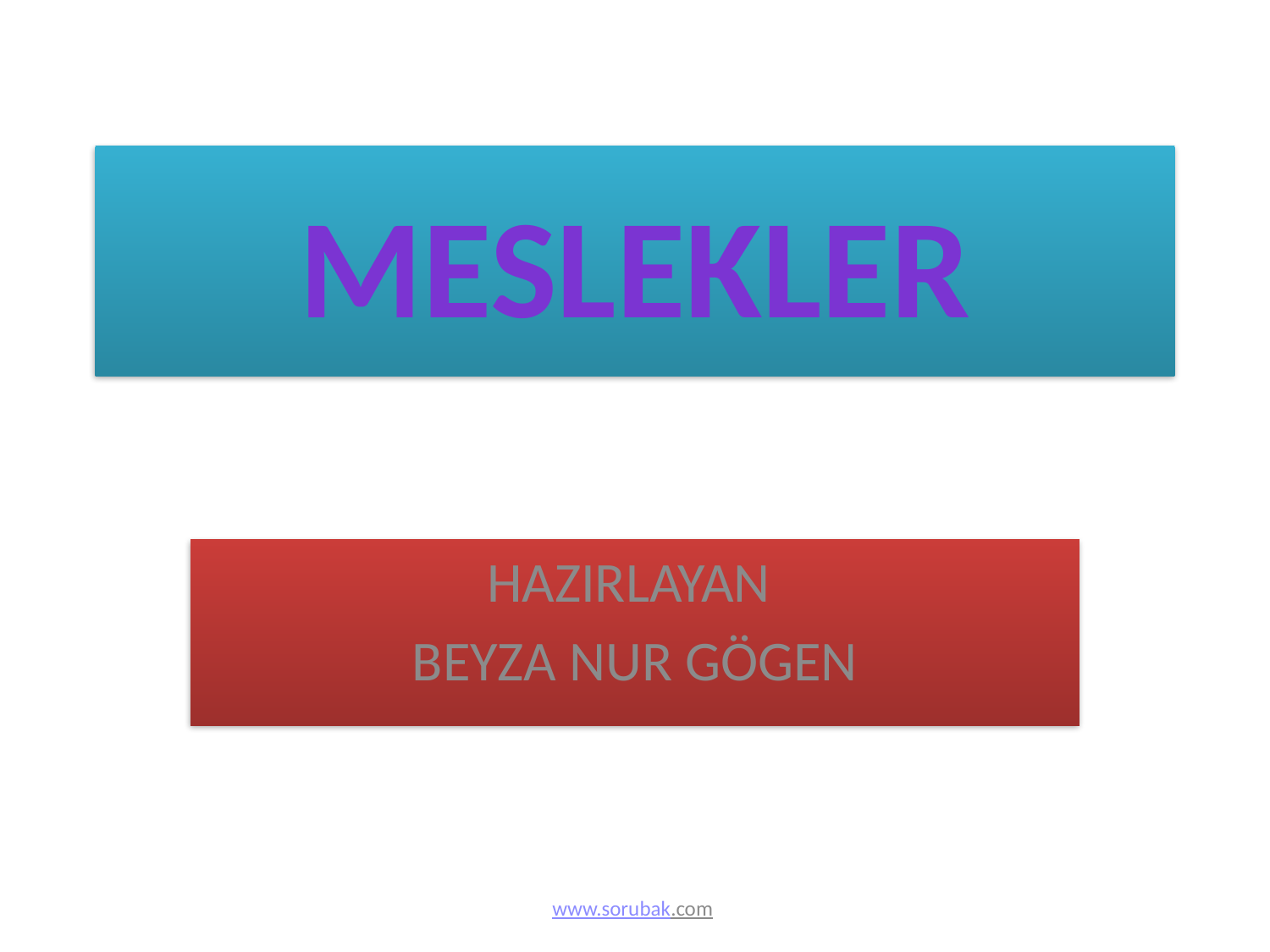

# MESLEKLER
HAZIRLAYAN
BEYZA NUR GÖGEN
www.sorubak.com